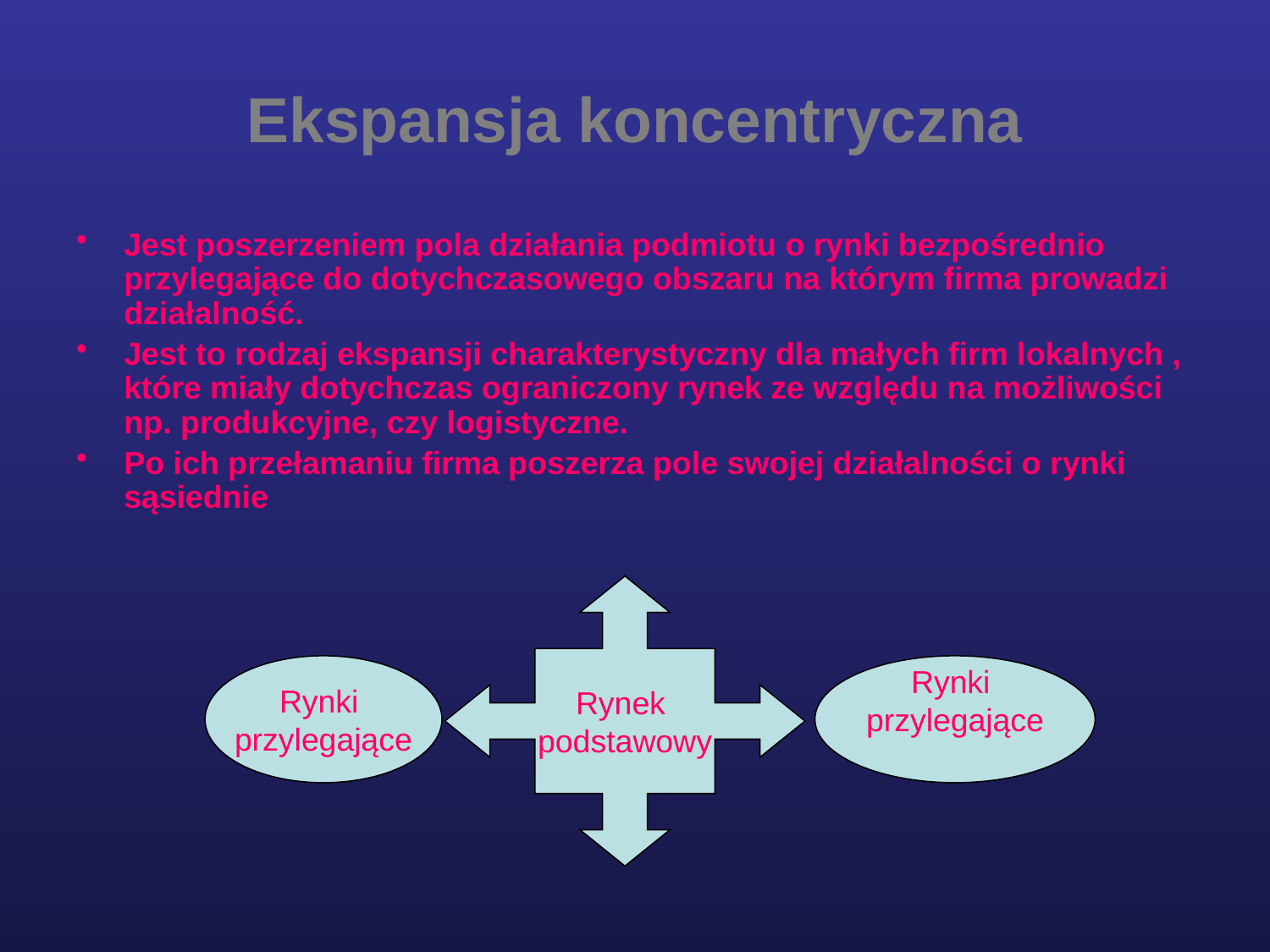

# Ekspansja koncentryczna
Jest poszerzeniem pola działania podmiotu o rynki bezpośrednio przylegające do dotychczasowego obszaru na którym firma prowadzi działalność.
Jest to rodzaj ekspansji charakterystyczny dla małych firm lokalnych , które miały dotychczas ograniczony rynek ze względu na możliwości np. produkcyjne, czy logistyczne.
Po ich przełamaniu firma poszerza pole swojej działalności o rynki sąsiednie
Rynek
podstawowy
Rynki
przylegające
Rynki
przylegające